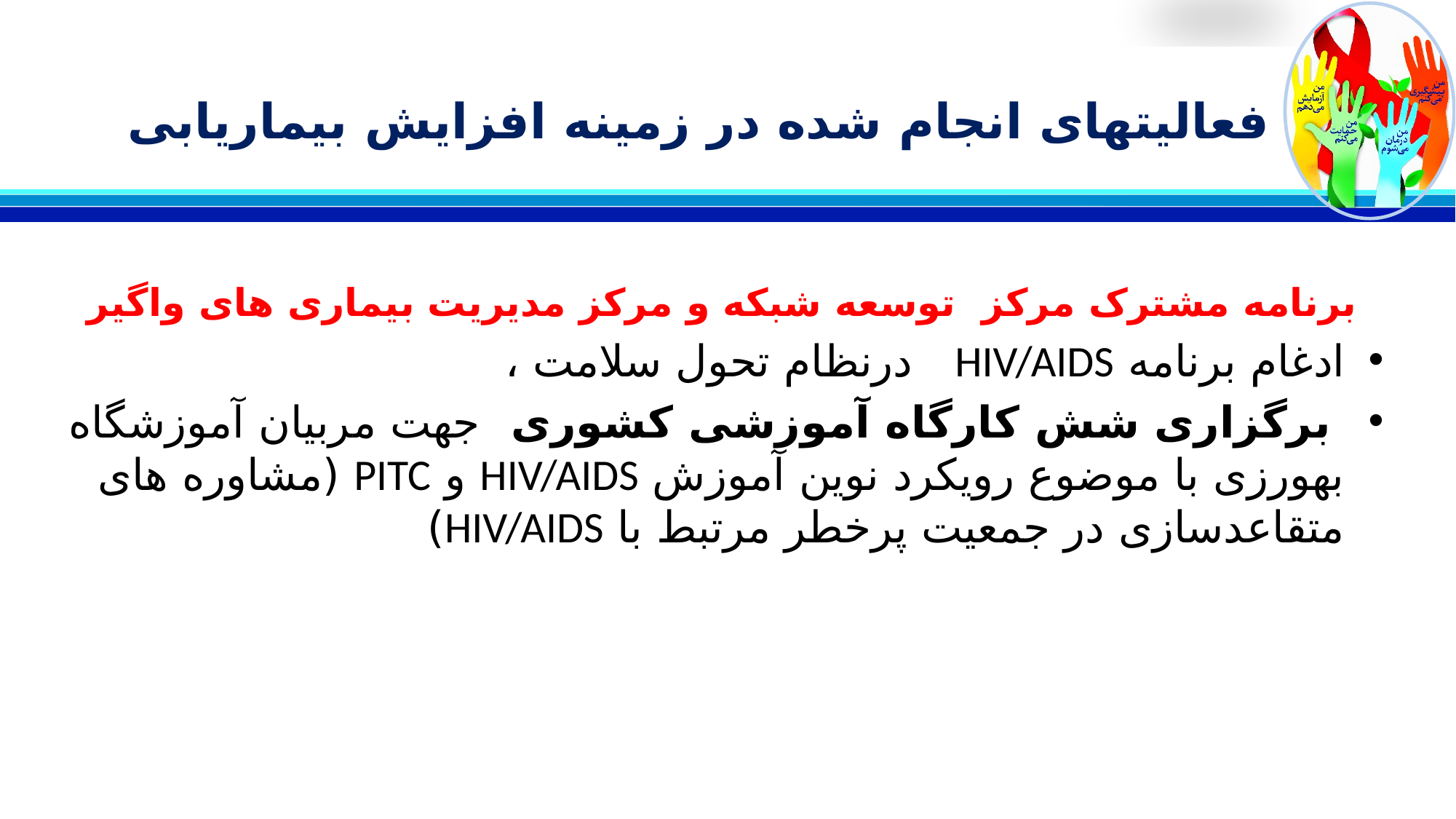

# فعالیتهای انجام شده در زمینه افزایش بیماریابی
برنامه مشترک مرکز  توسعه شبکه و مرکز مدیریت بیماری های واگیر
ادغام برنامه HIV/AIDS   درنظام تحول سلامت ،
 برگزاری شش کارگاه آموزشی کشوری  جهت مربیان آموزشگاه بهورزی با موضوع رویکرد نوین آموزش HIV/AIDS و PITC (مشاوره های متقاعدسازی در جمعیت پرخطر مرتبط با HIV/AIDS)